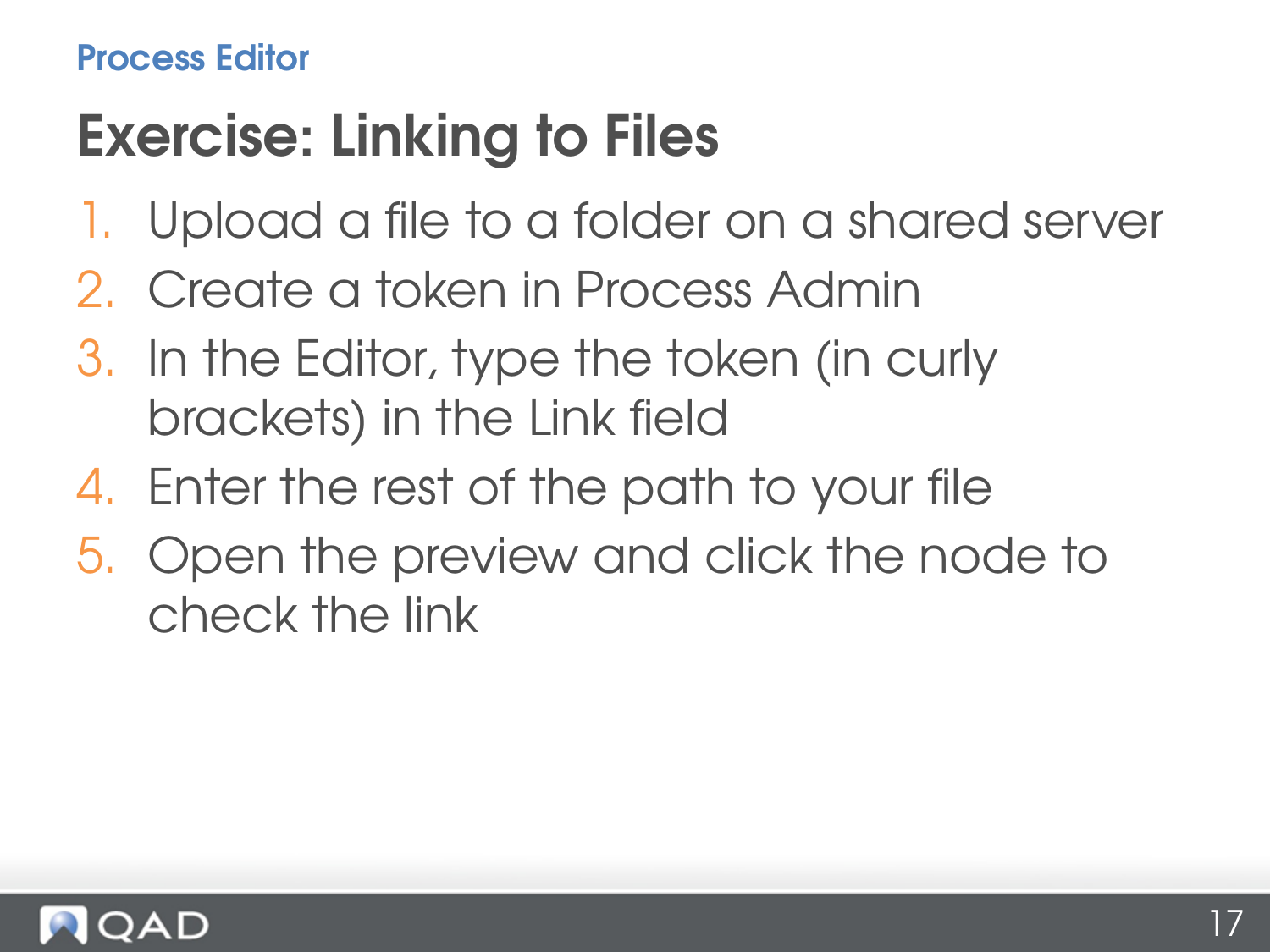

Process Editor
# Exercise: Linking to Files
Upload a file to a folder on a shared server
Create a token in Process Admin
In the Editor, type the token (in curly brackets) in the Link field
Enter the rest of the path to your file
Open the preview and click the node to check the link
17